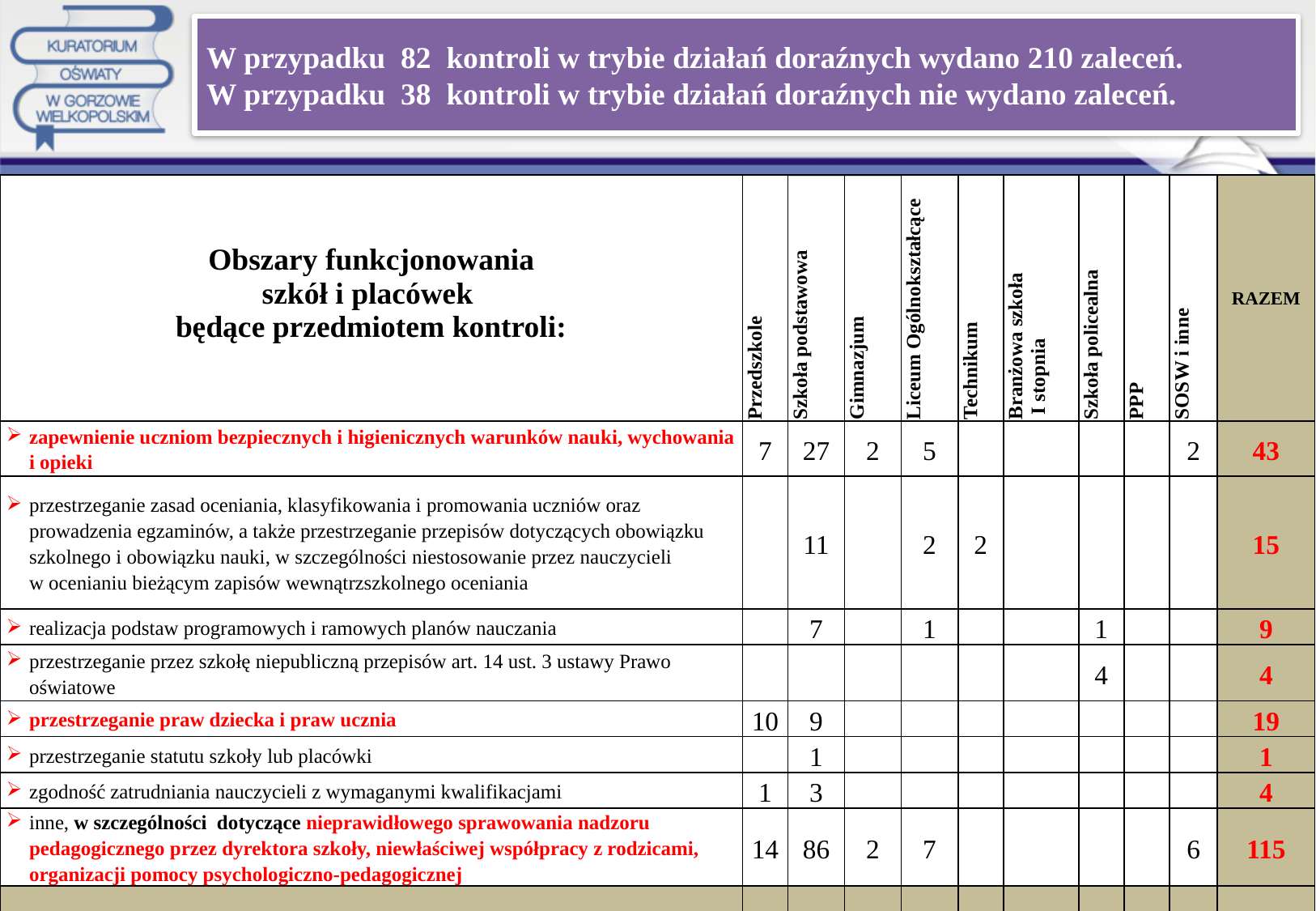

W przypadku  82  kontroli w trybie działań doraźnych wydano 210 zaleceń.
W przypadku  38  kontroli w trybie działań doraźnych nie wydano zaleceń.

# Wnioski wynikające ze sprawowanego nadzoru pedagogicznego ustalone w wyniku przeprowadzonych kontroli w trybie działań doraźnych i innych kontroli wynikających z odrębnych przepisów
|  | Przedszkole | Szkoła podstawowa | Gimnazjum | Liceum Ogólnokształcące | Technikum | Branżowa szkoła I stopnia | Szkoła policealna | PPP | SOSW i inne | RAZEM |
| --- | --- | --- | --- | --- | --- | --- | --- | --- | --- | --- |
| Obszary funkcjonowania szkół i placówek będące przedmiotem kontroli: |  |  |  |  |  |  |  |  |  |  |
| zapewnienie uczniom bezpiecznych i higienicznych warunków nauki, wychowania i opieki | 7 | 27 | 2 | 5 |  |  |  |  | 2 | 43 |
| przestrzeganie zasad oceniania, klasyfikowania i promowania uczniów oraz prowadzenia egzaminów, a także przestrzeganie przepisów dotyczących obowiązku szkolnego i obowiązku nauki, w szczególności niestosowanie przez nauczycieli w ocenianiu bieżącym zapisów wewnątrzszkolnego oceniania |  | 11 |  | 2 | 2 |  |  |  |  | 15 |
| realizacja podstaw programowych i ramowych planów nauczania |  | 7 |  | 1 |  |  | 1 |  |  | 9 |
| przestrzeganie przez szkołę niepubliczną przepisów art. 14 ust. 3 ustawy Prawo oświatowe |  |  |  |  |  |  | 4 |  |  | 4 |
| przestrzeganie praw dziecka i praw ucznia | 10 | 9 |  |  |  |  |  |  |  | 19 |
| przestrzeganie statutu szkoły lub placówki |  | 1 |  |  |  |  |  |  |  | 1 |
| zgodność zatrudniania nauczycieli z wymaganymi kwalifikacjami | 1 | 3 |  |  |  |  |  |  |  | 4 |
| inne, w szczególności dotyczące nieprawidłowego sprawowania nadzoru pedagogicznego przez dyrektora szkoły, niewłaściwej współpracy z rodzicami, organizacji pomocy psychologiczno-pedagogicznej | 14 | 86 | 2 | 7 |  |  |  |  | 6 | 115 |
| Liczba wydanych zaleceń: | 32 | 144 | 4 | 15 | 2 | - | 5 | - | 8 | 210 |

2019-09-13
31